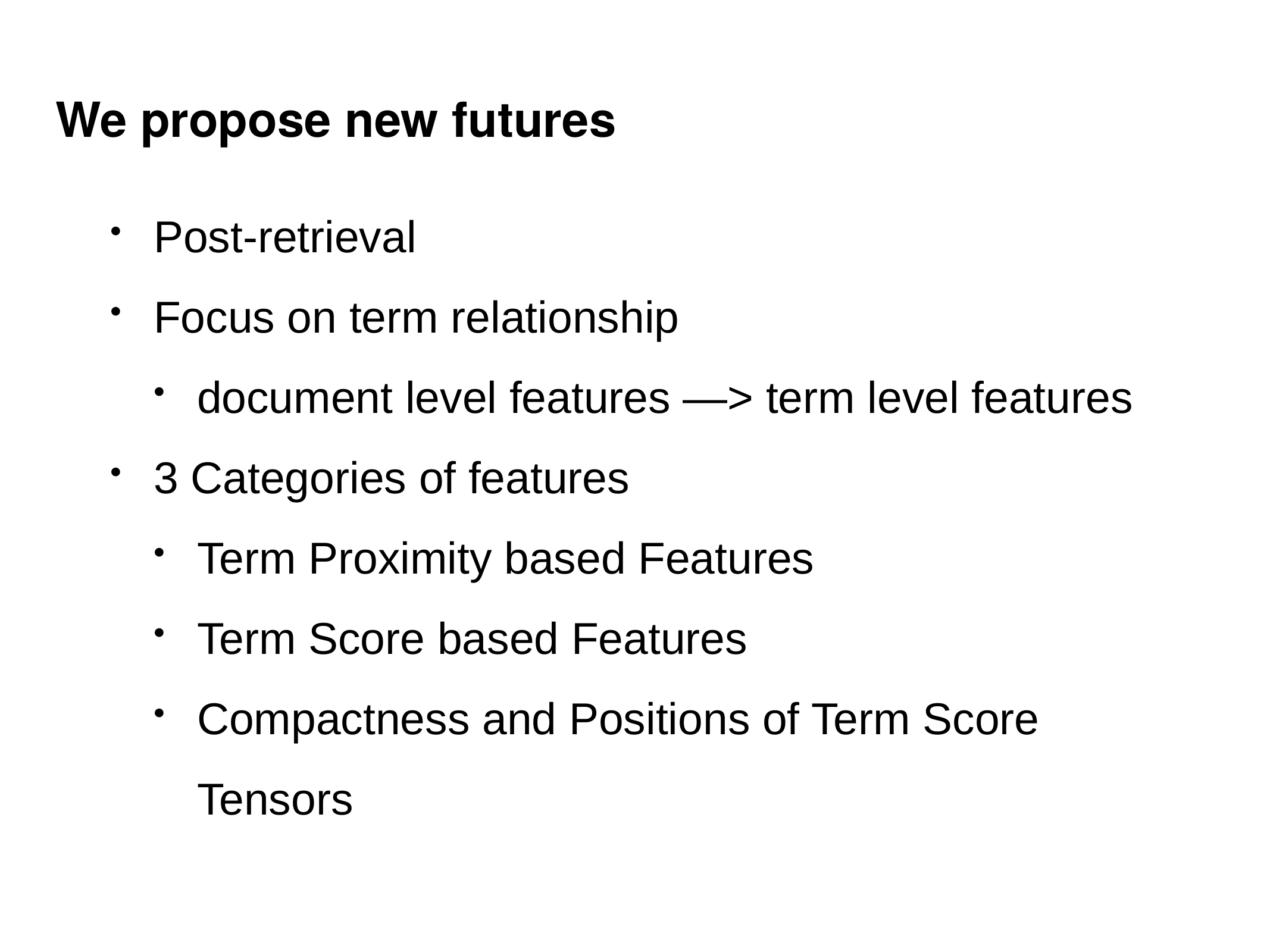

# We propose new futures
Post-retrieval
Focus on term relationship
document level features —> term level features
3 Categories of features
Term Proximity based Features
Term Score based Features
Compactness and Positions of Term Score Tensors
153